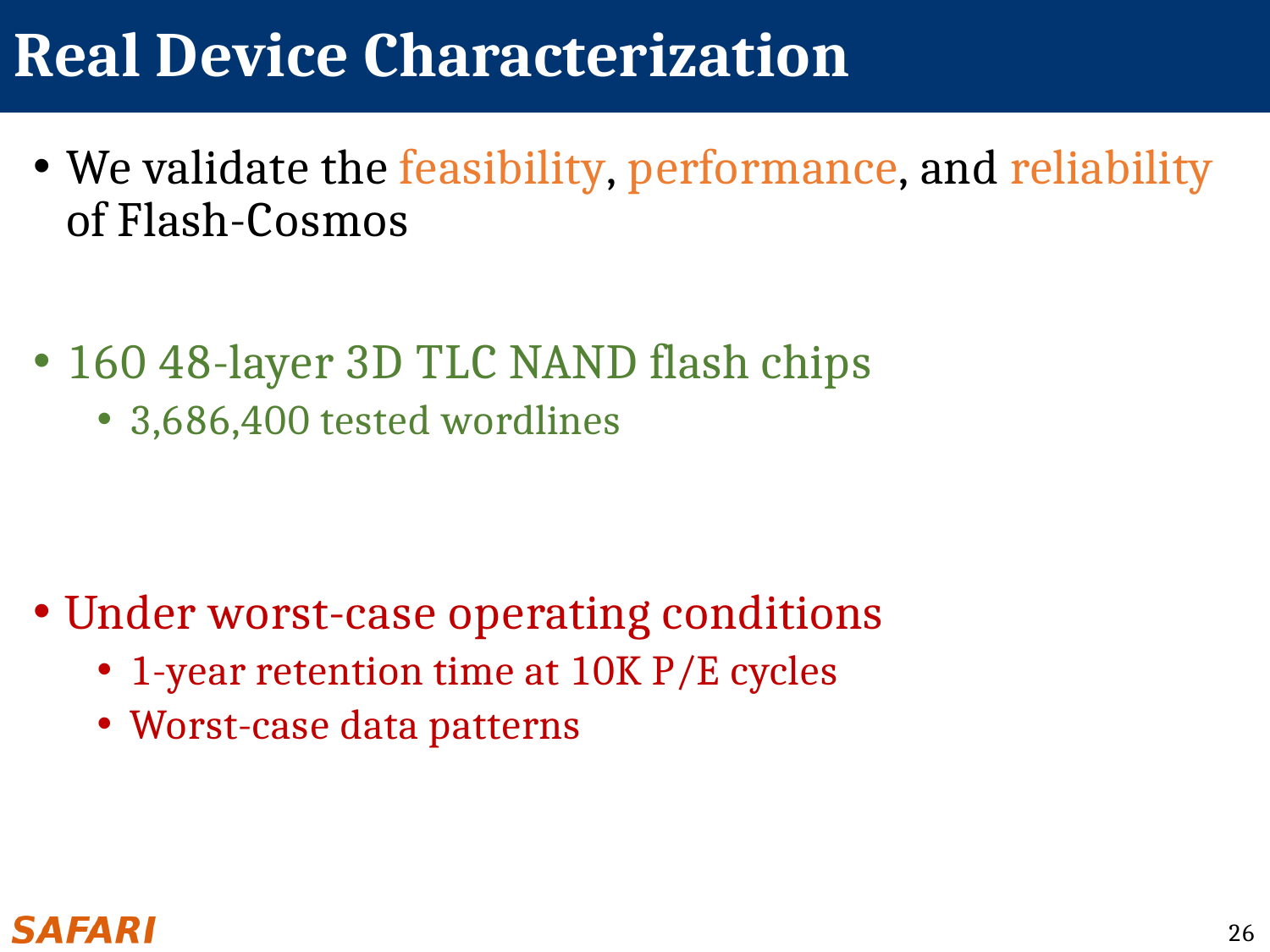

# Real Device Characterization
We validate the feasibility, performance, and reliability of Flash-Cosmos

160 48-layer 3D TLC NAND flash chips
3,686,400 tested wordlines

Under worst-case operating conditions
1-year retention time at 10K P/E cycles
Worst-case data patterns
26